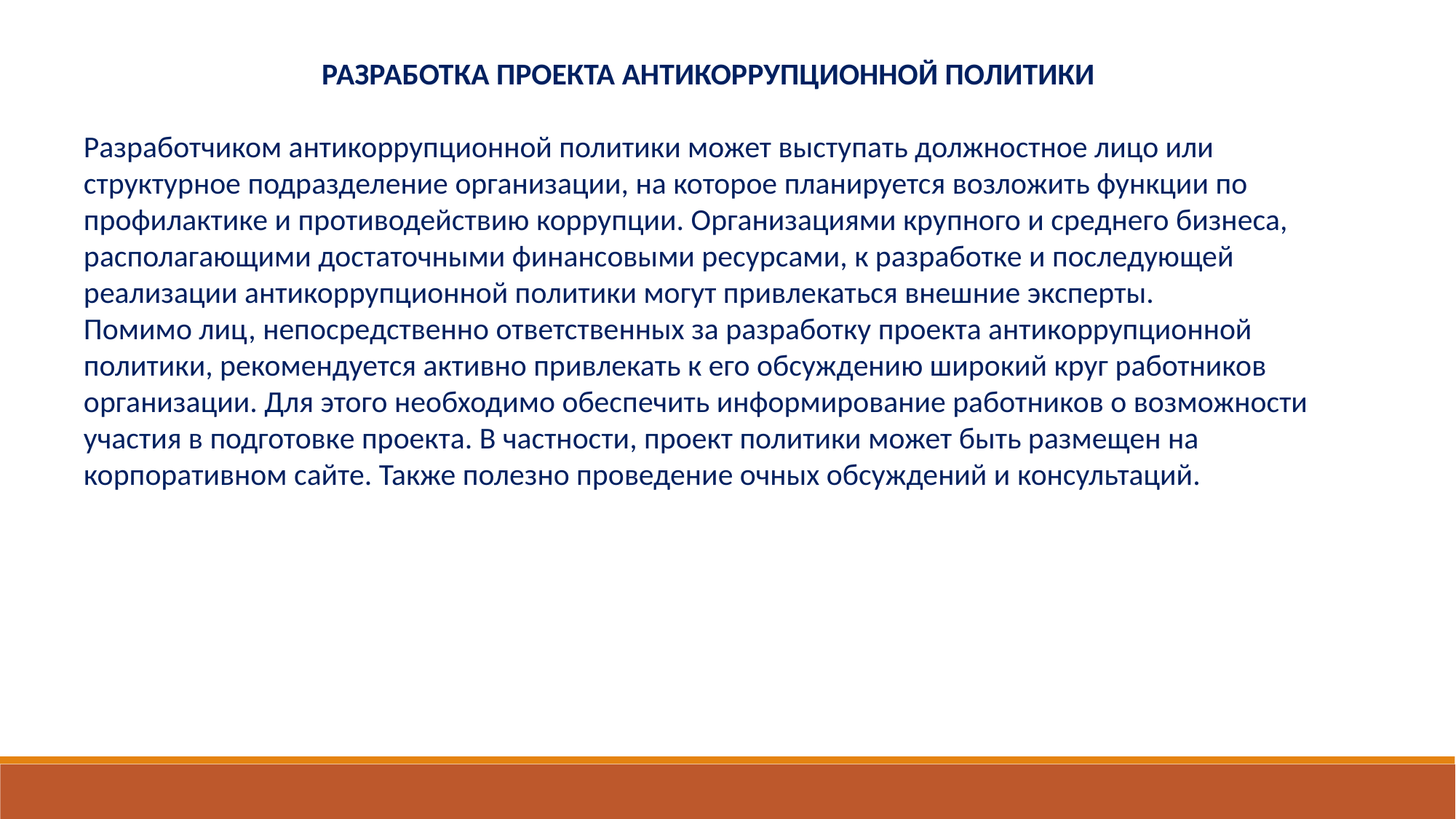

РАЗРАБОТКА ПРОЕКТА АНТИКОРРУПЦИОННОЙ ПОЛИТИКИ

Разработчиком антикоррупционной политики может выступать должностное лицо или структурное подразделение организации, на которое планируется возложить функции по профилактике и противодействию коррупции. Организациями крупного и среднего бизнеса, располагающими достаточными финансовыми ресурсами, к разработке и последующей реализации антикоррупционной политики могут привлекаться внешние эксперты.
Помимо лиц, непосредственно ответственных за разработку проекта антикоррупционной политики, рекомендуется активно привлекать к его обсуждению широкий круг работников организации. Для этого необходимо обеспечить информирование работников о возможности участия в подготовке проекта. В частности, проект политики может быть размещен на корпоративном сайте. Также полезно проведение очных обсуждений и консультаций.